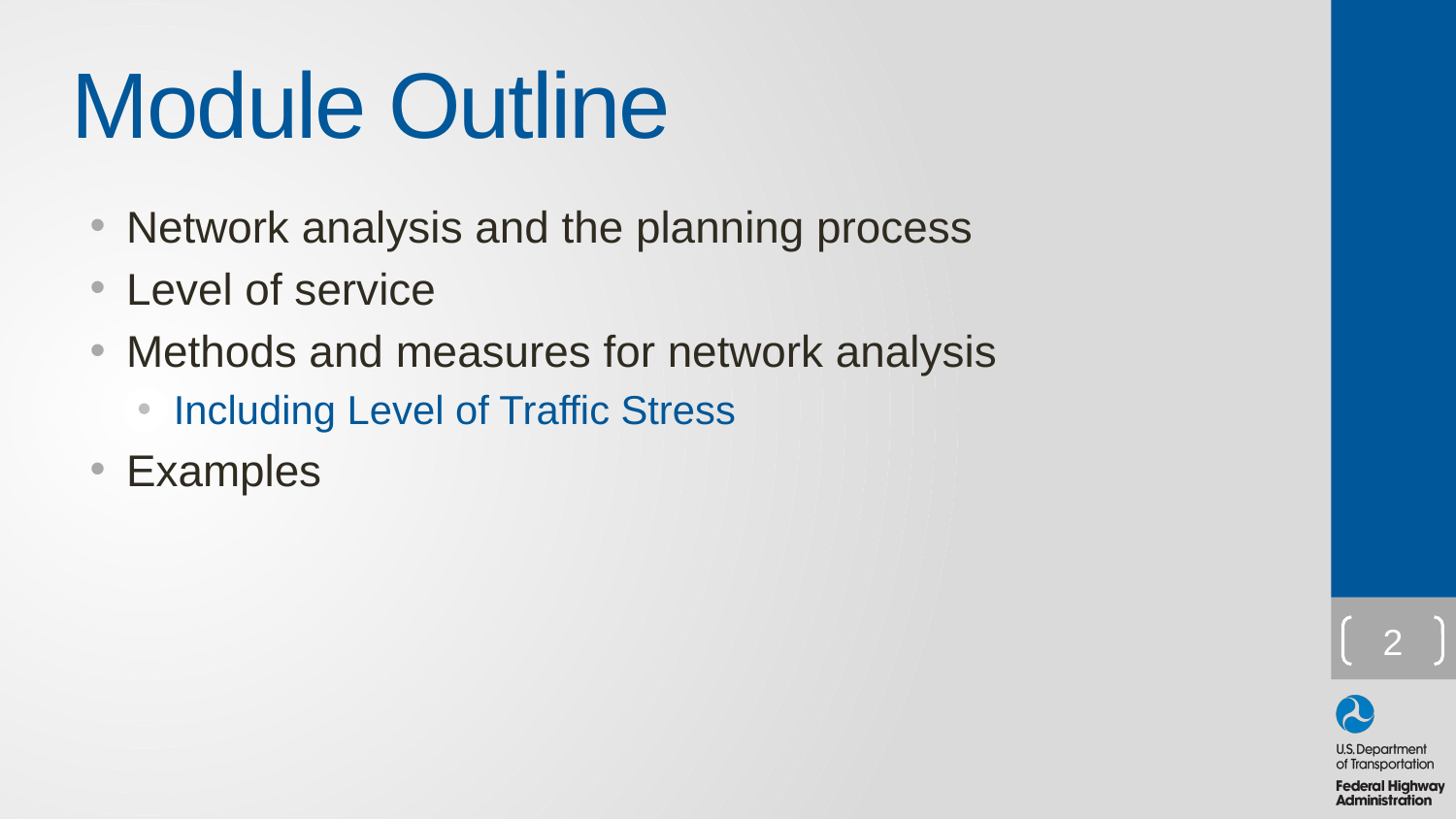

# Module Outline
Network analysis and the planning process
Level of service
Methods and measures for network analysis
Including Level of Traffic Stress
Examples
2